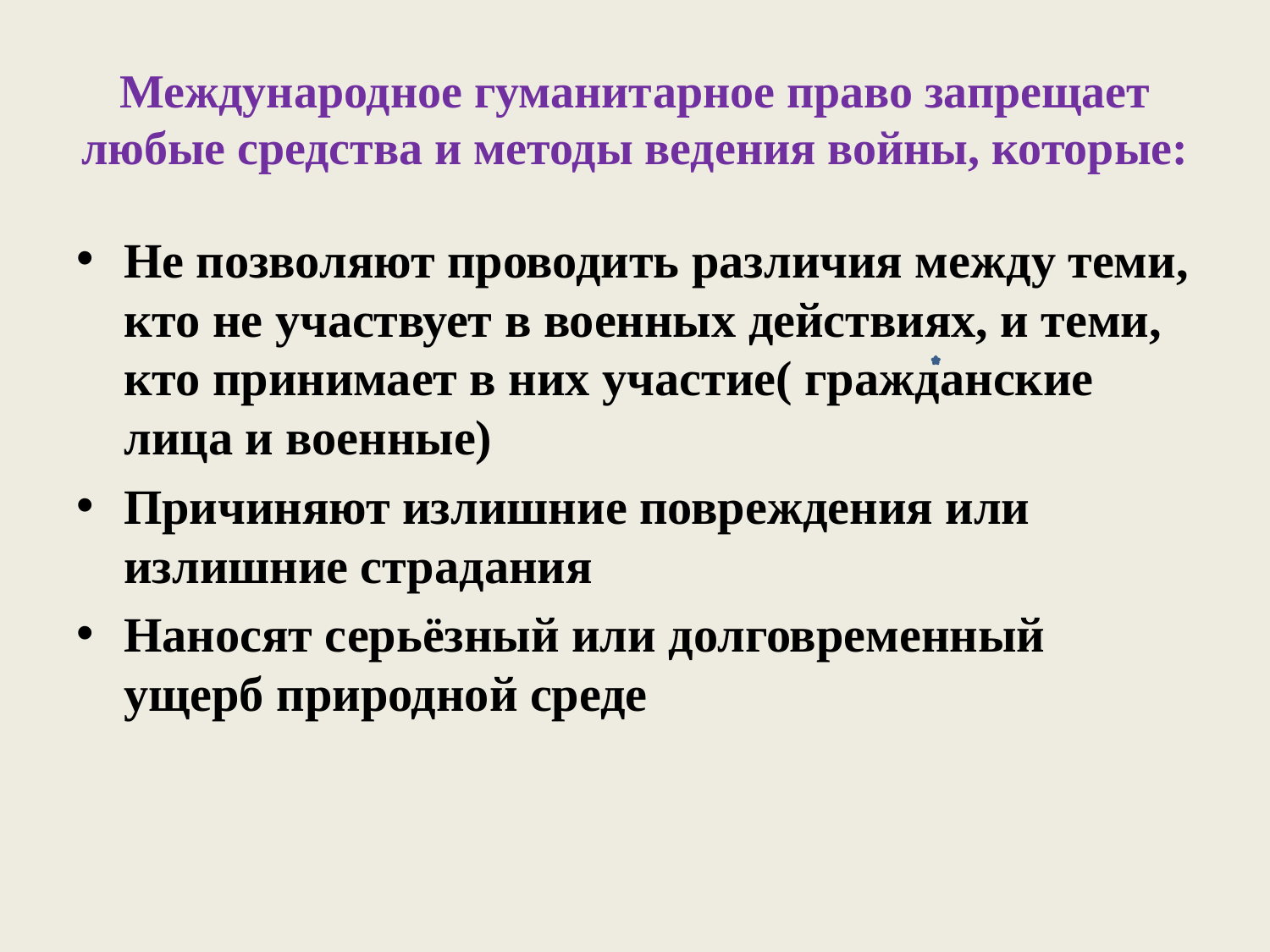

# Международное гуманитарное право запрещает любые средства и методы ведения войны, которые:
Не позволяют проводить различия между теми, кто не участвует в военных действиях, и теми, кто принимает в них участие( гражданские лица и военные)
Причиняют излишние повреждения или излишние страдания
Наносят серьёзный или долговременный ущерб природной среде